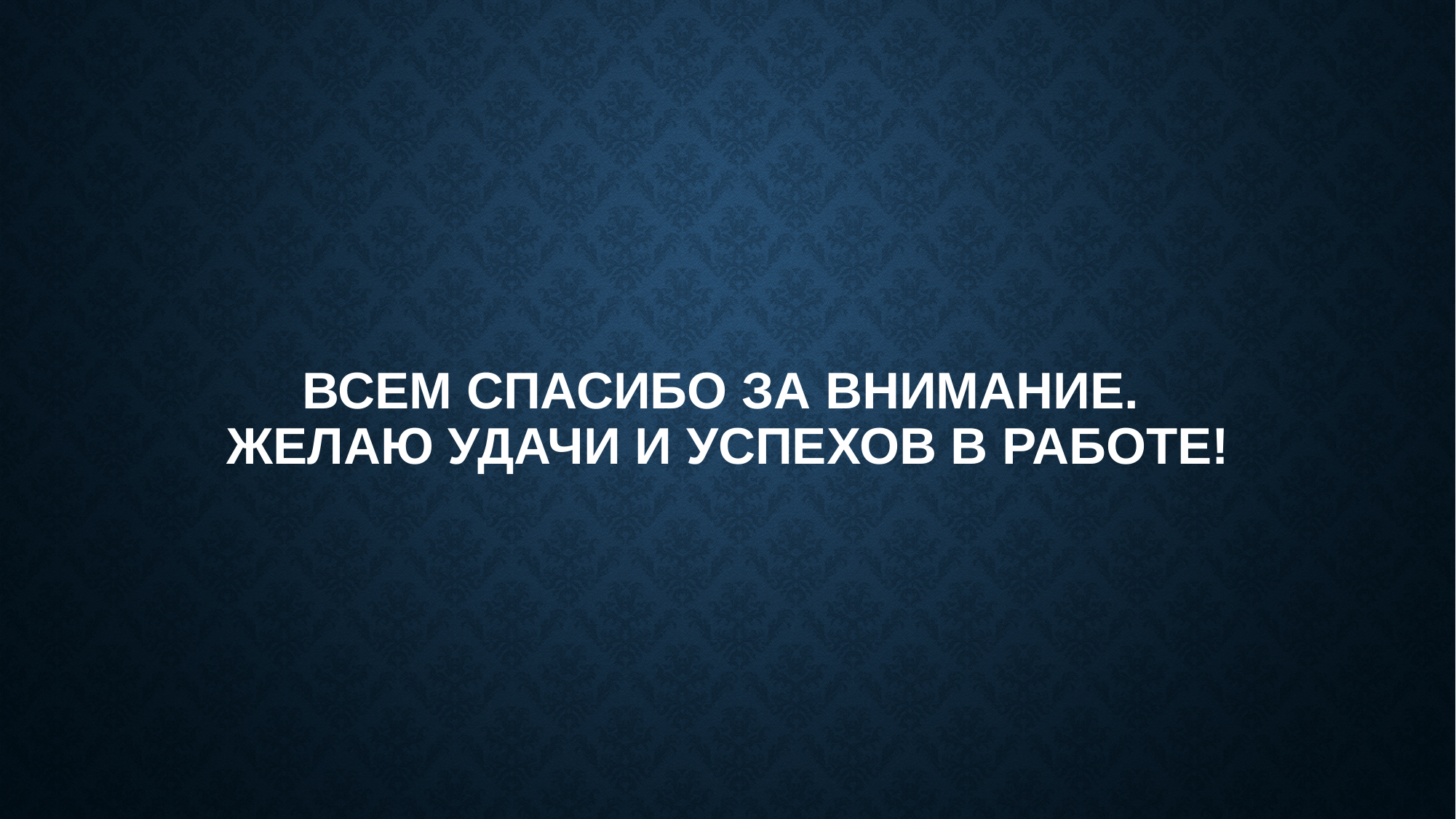

# Всем спасибо за внимание. Желаю удачи и успехов в работе!